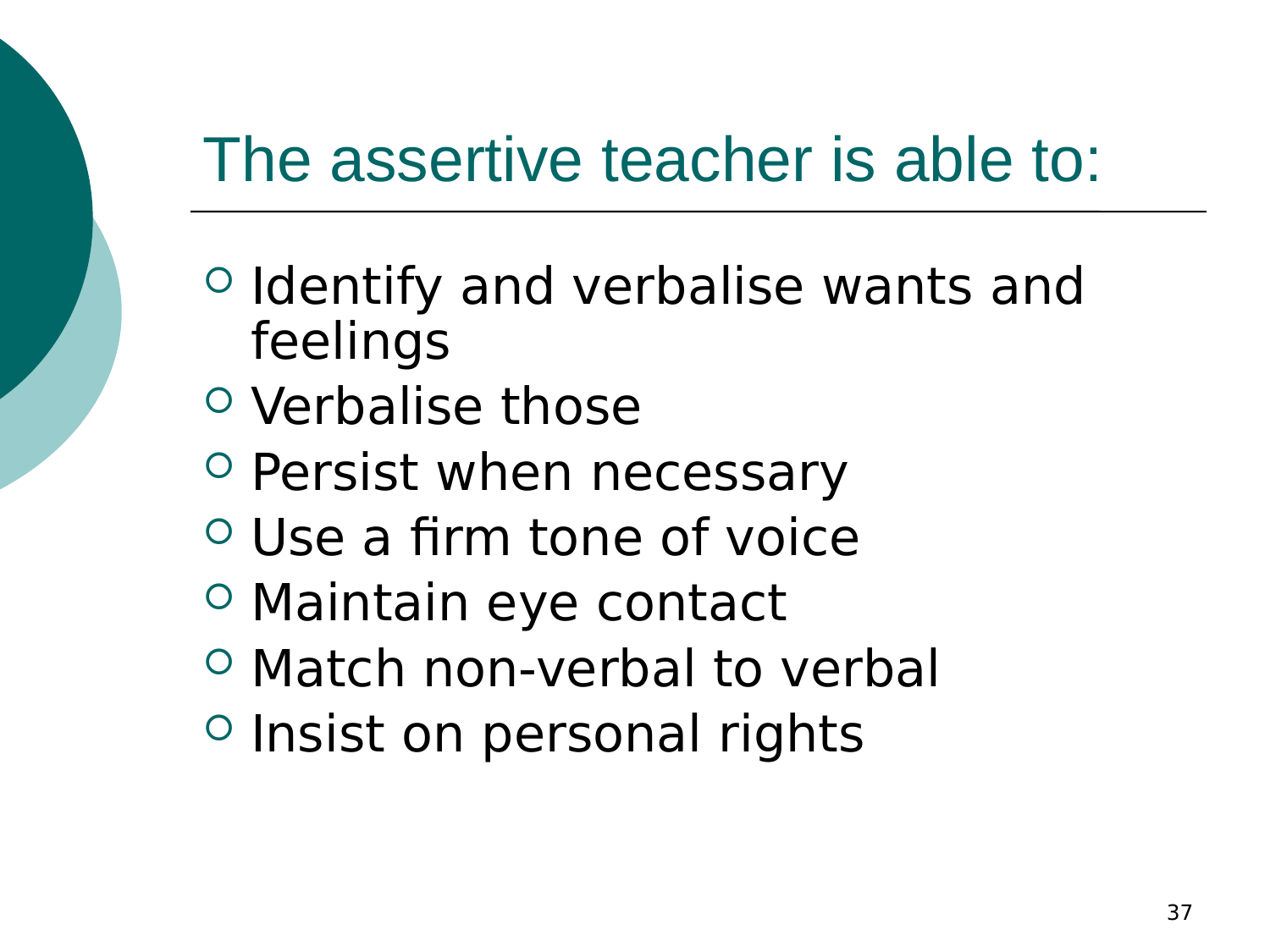

# The assertive teacher is able to:
Identify and verbalise wants and feelings
Verbalise those
Persist when necessary
Use a firm tone of voice
Maintain eye contact
Match non-verbal to verbal
Insist on personal rights

37